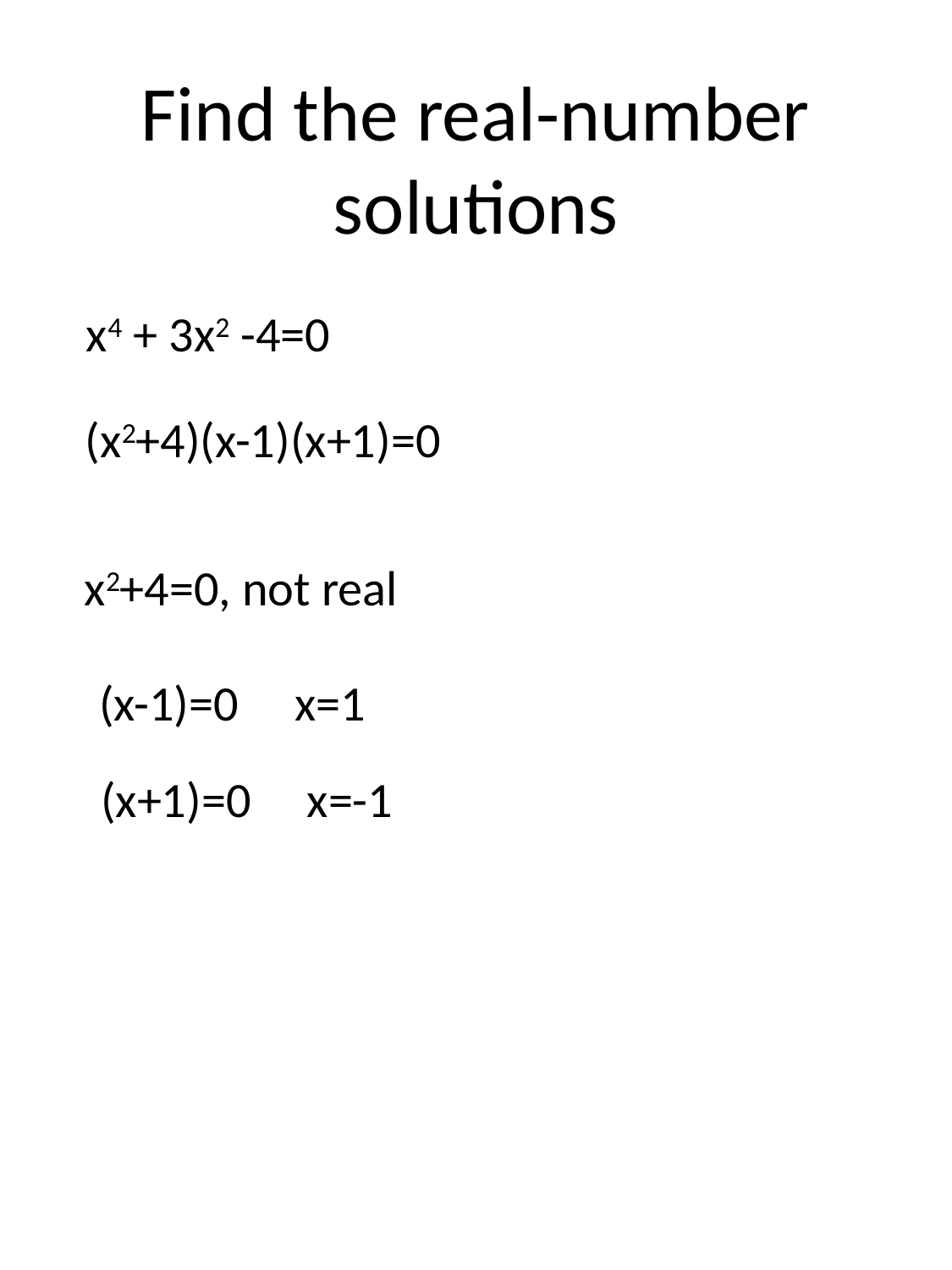

# Find the real-number solutions
x4 + 3x2 -4=0
(x2+4)(x-1)(x+1)=0
x2+4=0, not real
(x-1)=0     x=1
(x+1)=0     x=-1